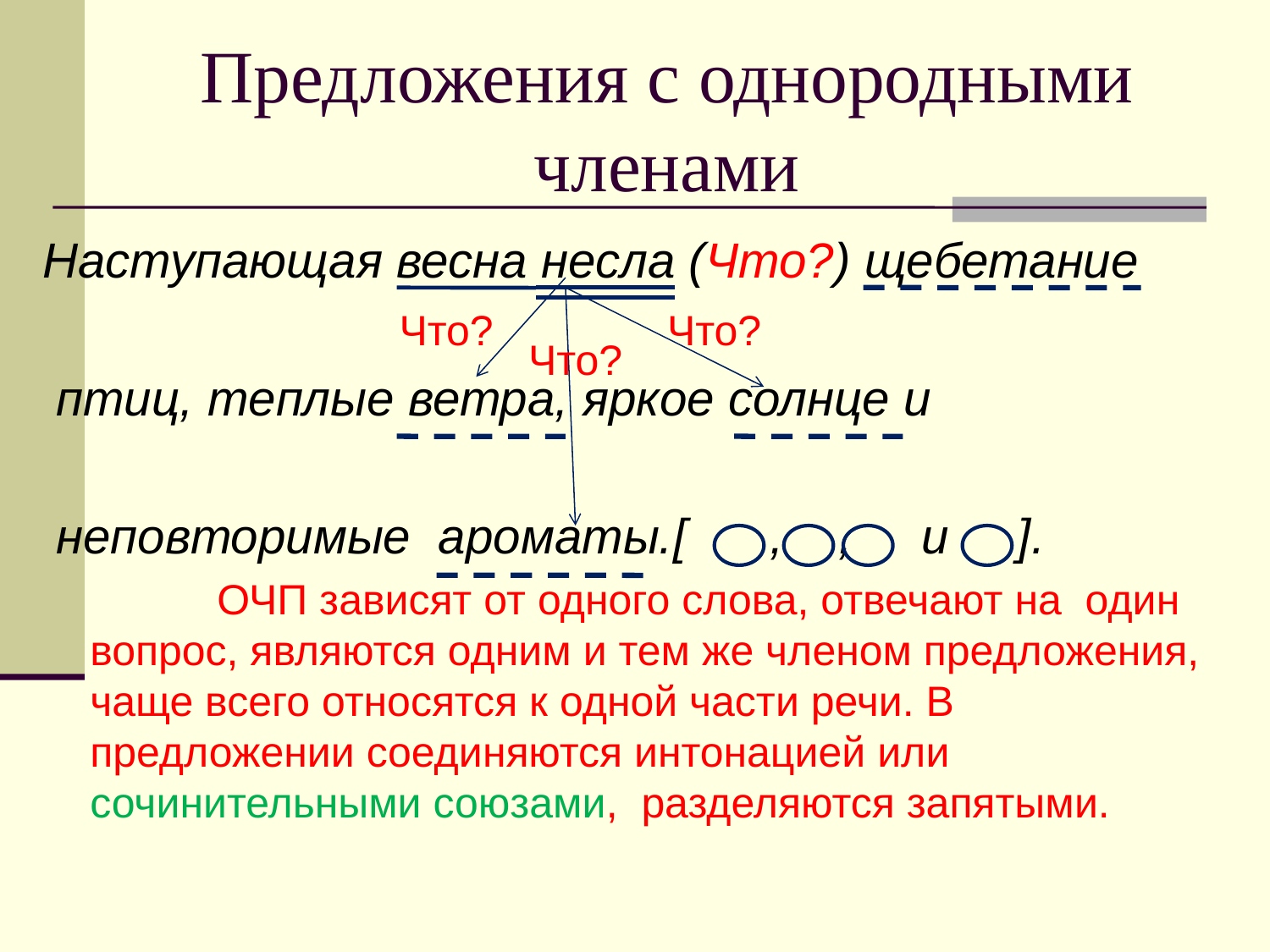

# Предложения с однородными членами
Наступающая весна несла (Что?) щебетание

 птиц, теплые ветра, яркое солнце и

 неповторимые  ароматы.[      ,    ,     и     ].
		ОЧП зависят от одного слова, отвечают на  один вопрос, являются одним и тем же членом предложения, чаще всего относятся к одной части речи. В предложении соединяются интонацией или сочинительными союзами,  разделяются запятыми.
Что?
Что?
Что?